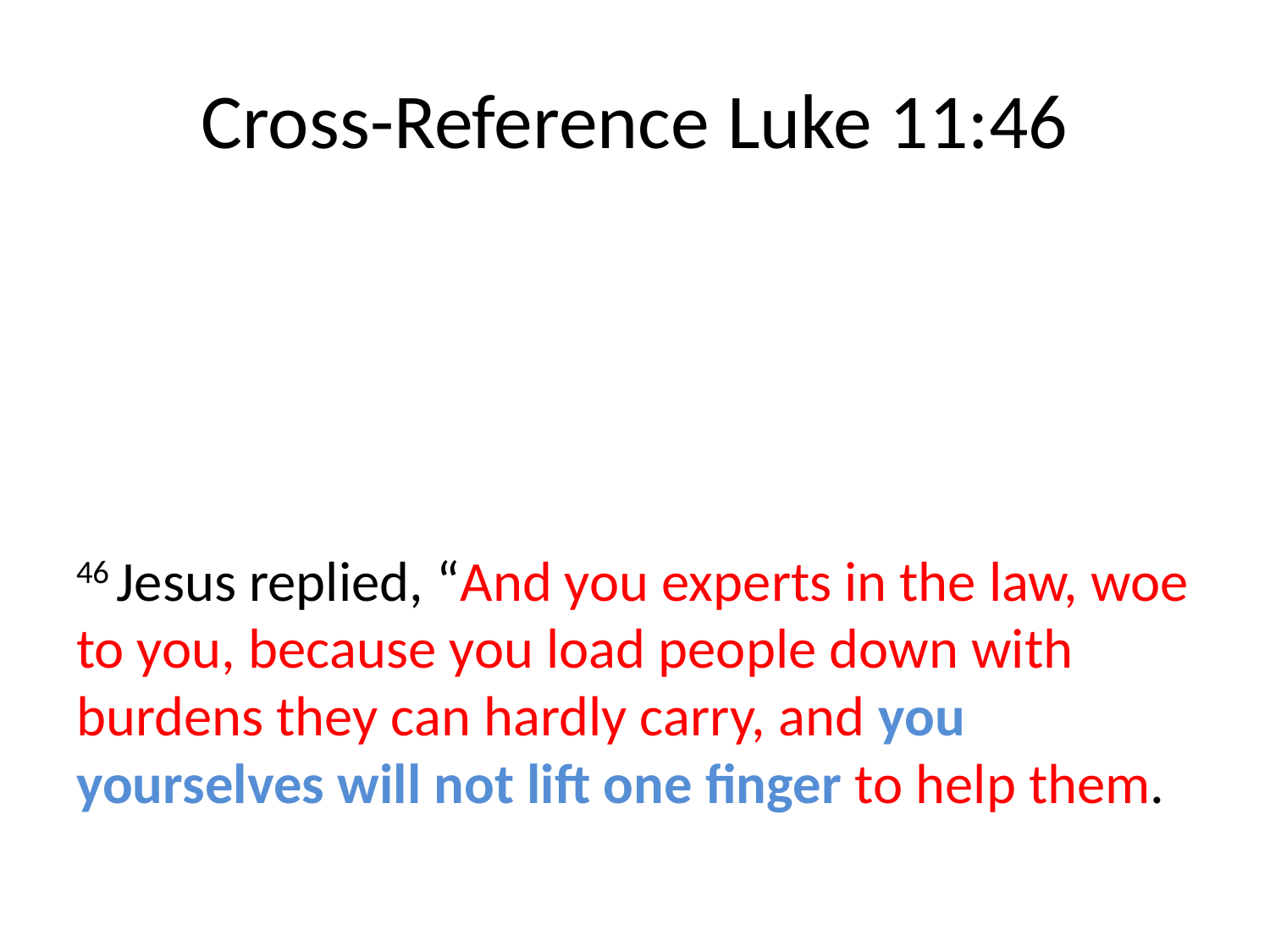

# Cross-Reference Luke 11:46

46 Jesus replied, “And you experts in the law, woe to you, because you load people down with burdens they can hardly carry, and you yourselves will not lift one finger to help them.